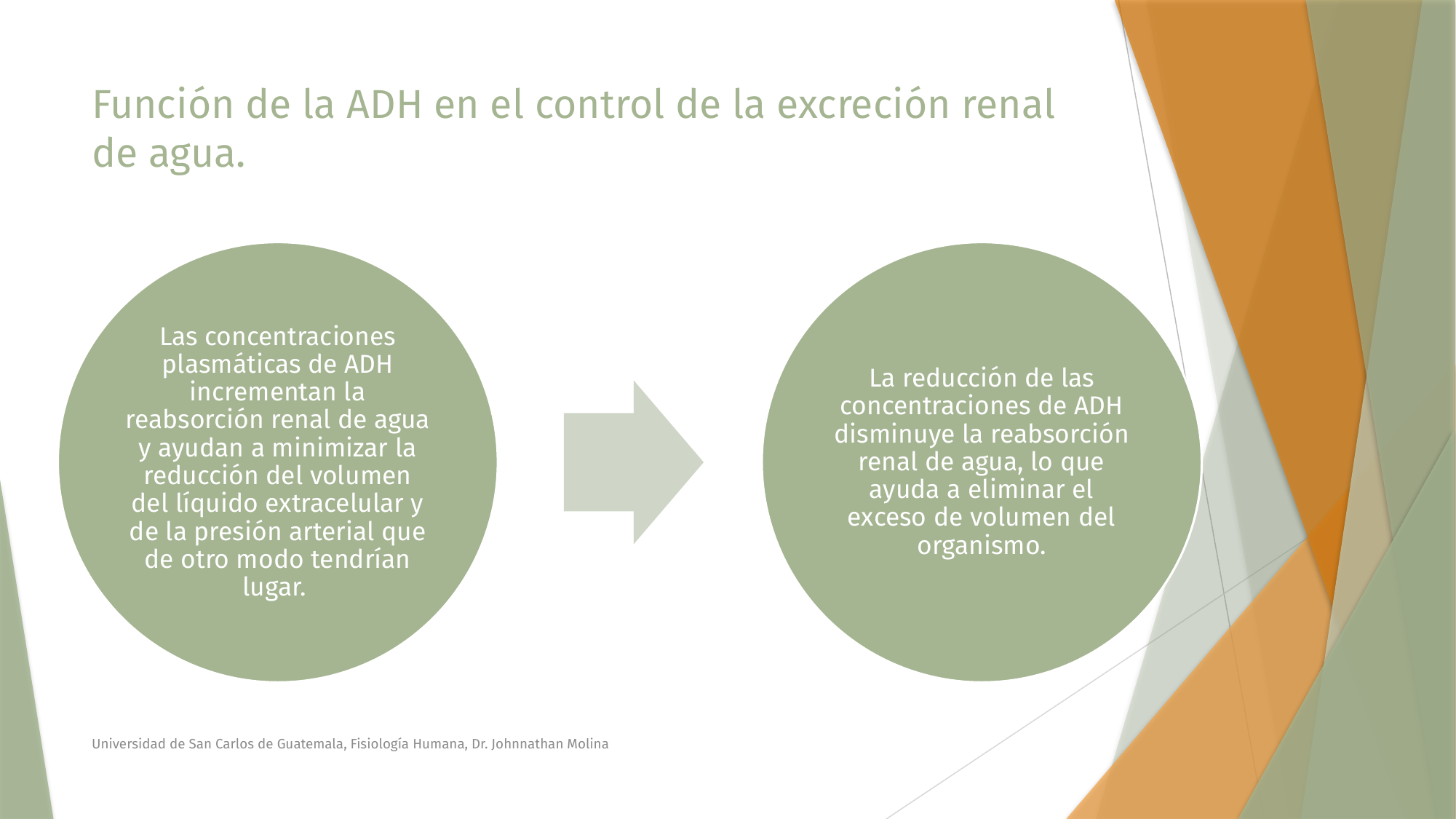

# Función de la ADH en el control de la excreción renal de agua.
Las concentraciones plasmáticas de ADH incrementan la reabsorción renal de agua y ayudan a minimizar la reducción del volumen del líquido extracelular y de la presión arterial que de otro modo tendrían lugar.

La reducción de las concentraciones de ADH disminuye la reabsorción renal de agua, lo que ayuda a eliminar el exceso de volumen del organismo.
Universidad de San Carlos de Guatemala, Fisiología Humana, Dr. Johnnathan Molina